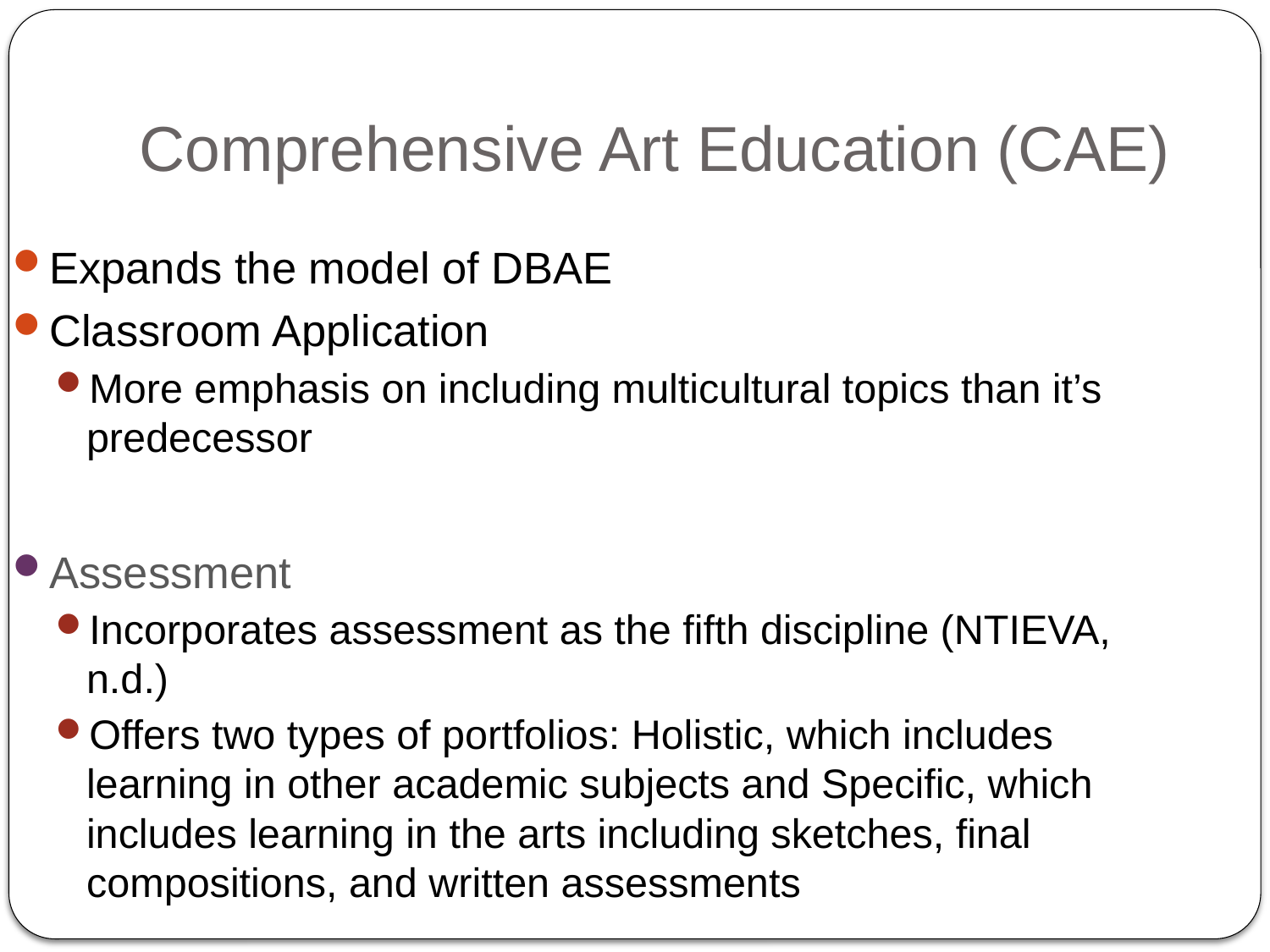

# Comprehensive Art Education (CAE)
Expands the model of DBAE
Classroom Application
More emphasis on including multicultural topics than it’s predecessor

Assessment
Incorporates assessment as the fifth discipline (NTIEVA, n.d.)
Offers two types of portfolios: Holistic, which includes learning in other academic subjects and Specific, which includes learning in the arts including sketches, final compositions, and written assessments